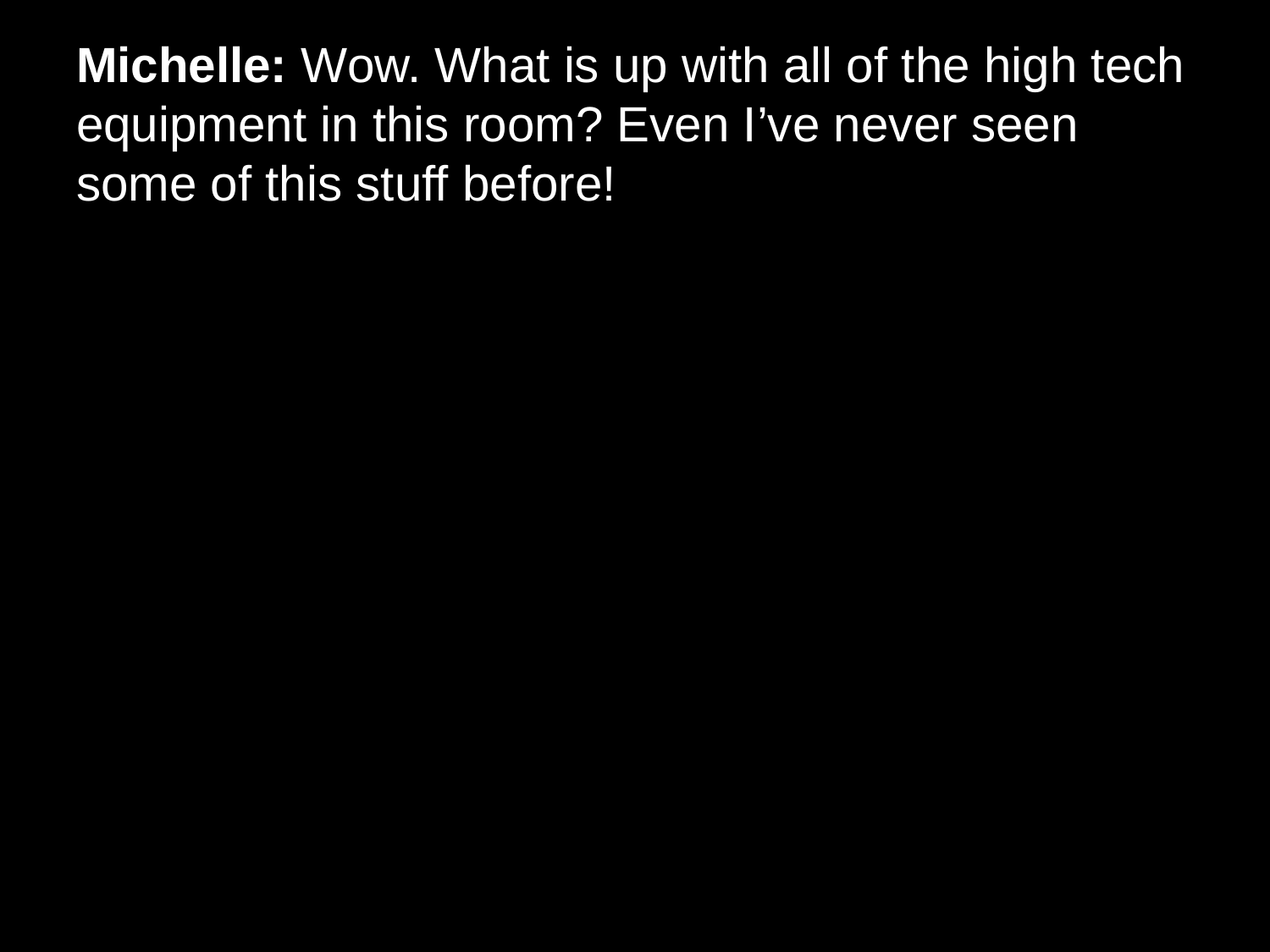

# Michelle: Wow. What is up with all of the high tech equipment in this room? Even I’ve never seen some of this stuff before!